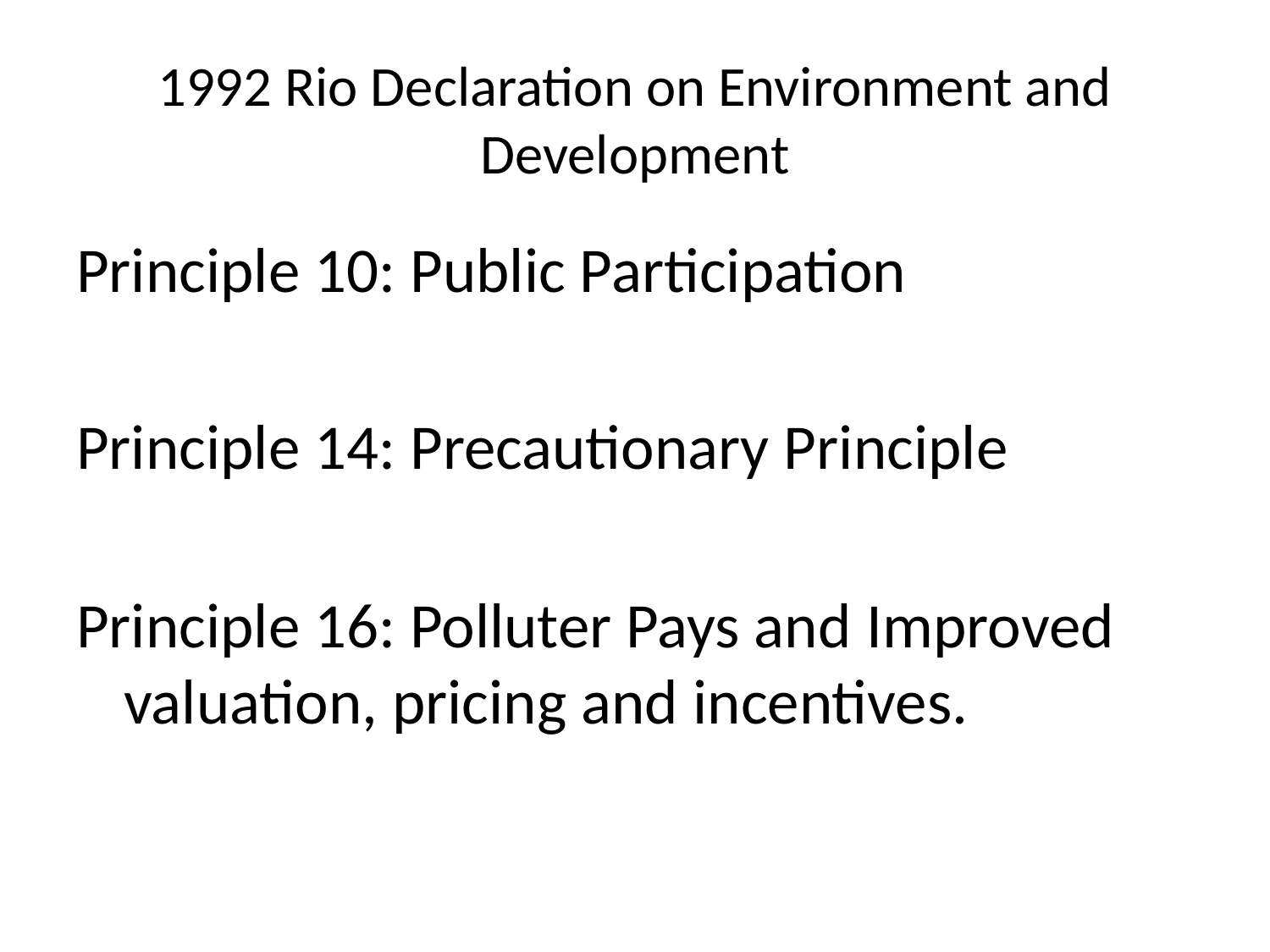

# 1992 Rio Declaration on Environment and Development
Principle 10: Public Participation

Principle 14: Precautionary Principle

Principle 16: Polluter Pays and Improved valuation, pricing and incentives.